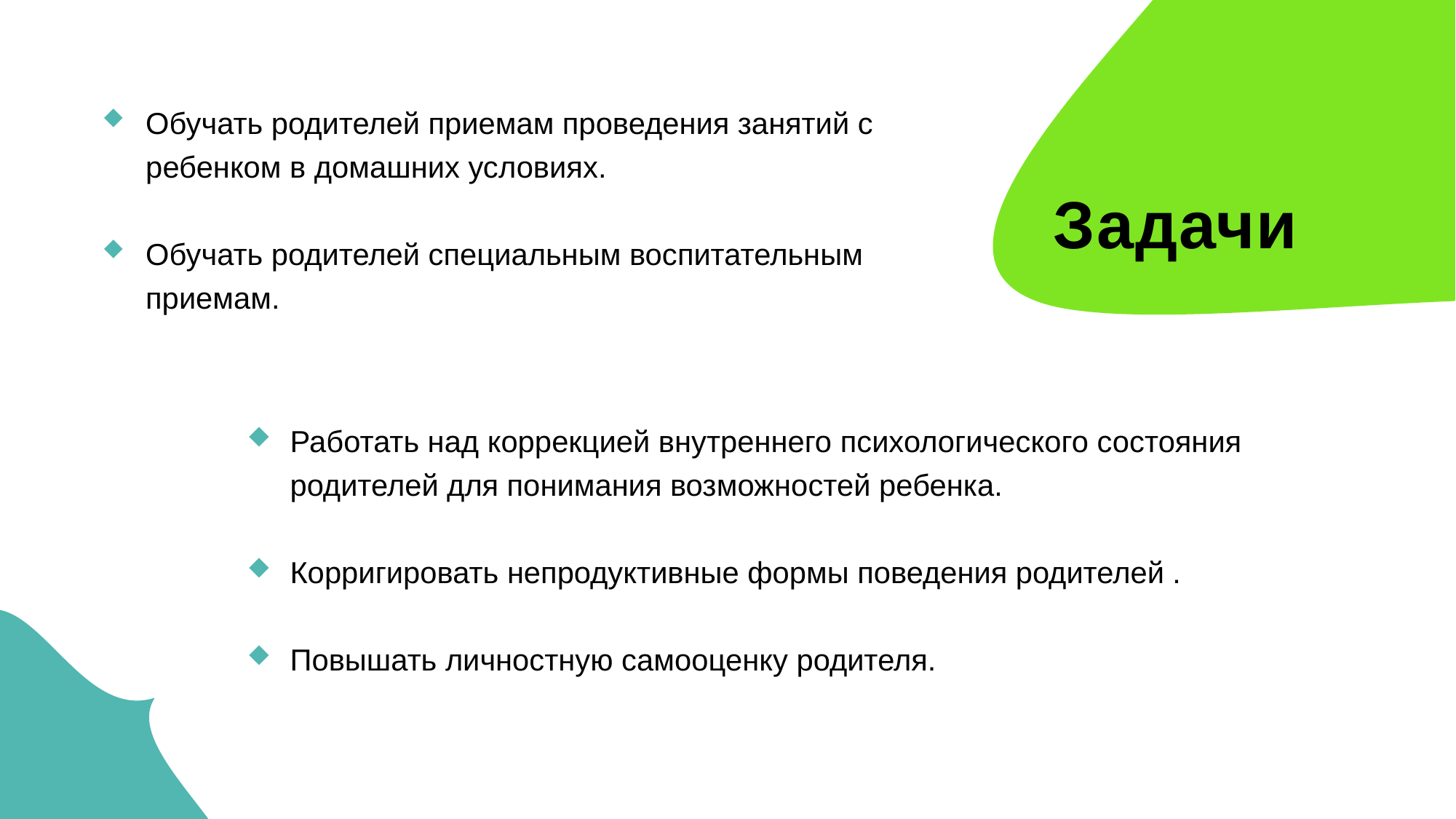

Обучать родителей приемам проведения занятий с ребенком в домашних условиях.

Обучать родителей специальным воспитательным приемам.
Задачи
Работать над коррекцией внутреннего психологического состояния родителей для понимания возможностей ребенка.

Корригировать непродуктивные формы поведения родителей .

Повышать личностную самооценку родителя.